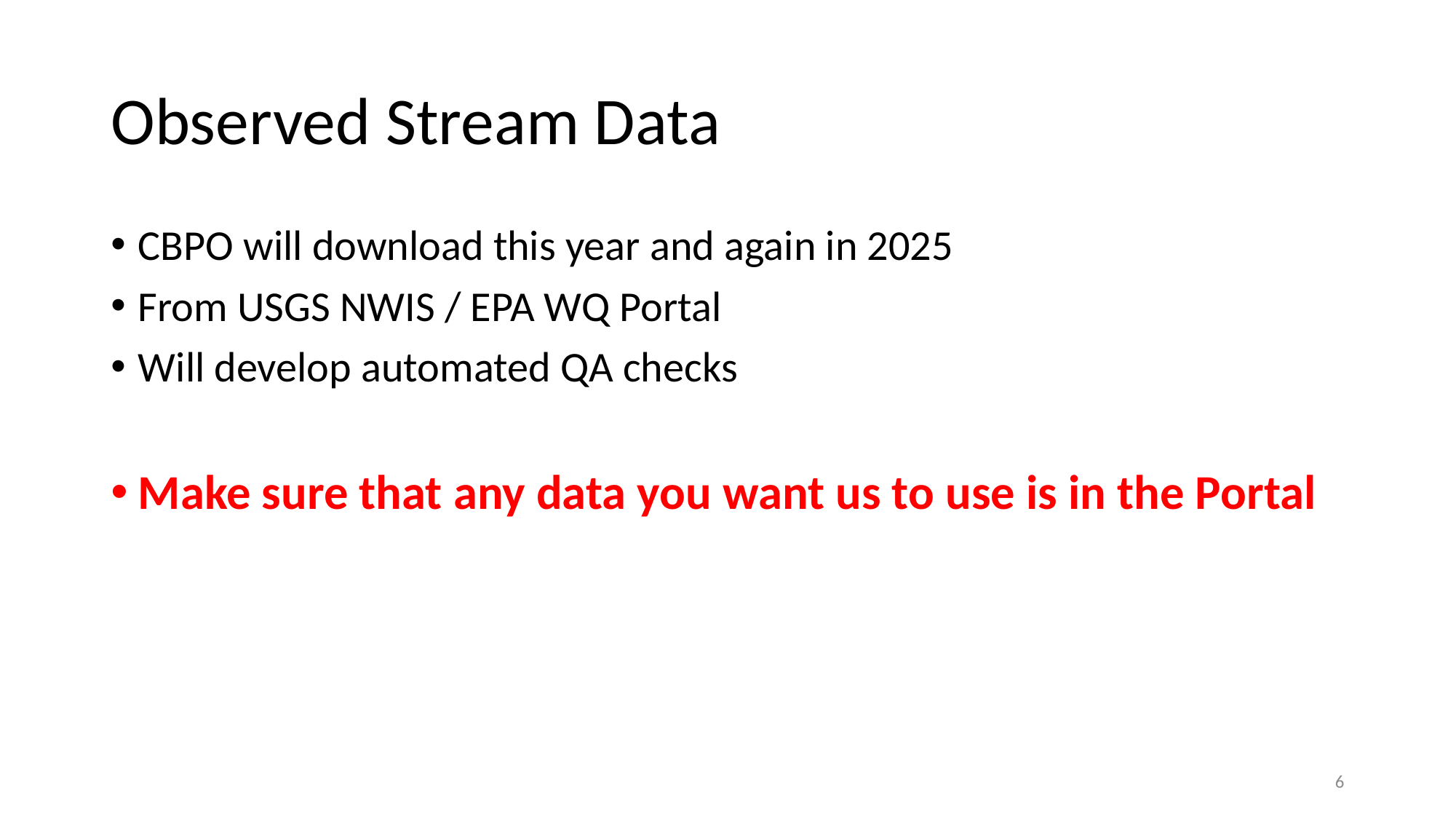

# Observed Stream Data
CBPO will download this year and again in 2025
From USGS NWIS / EPA WQ Portal
Will develop automated QA checks

Make sure that any data you want us to use is in the Portal
6